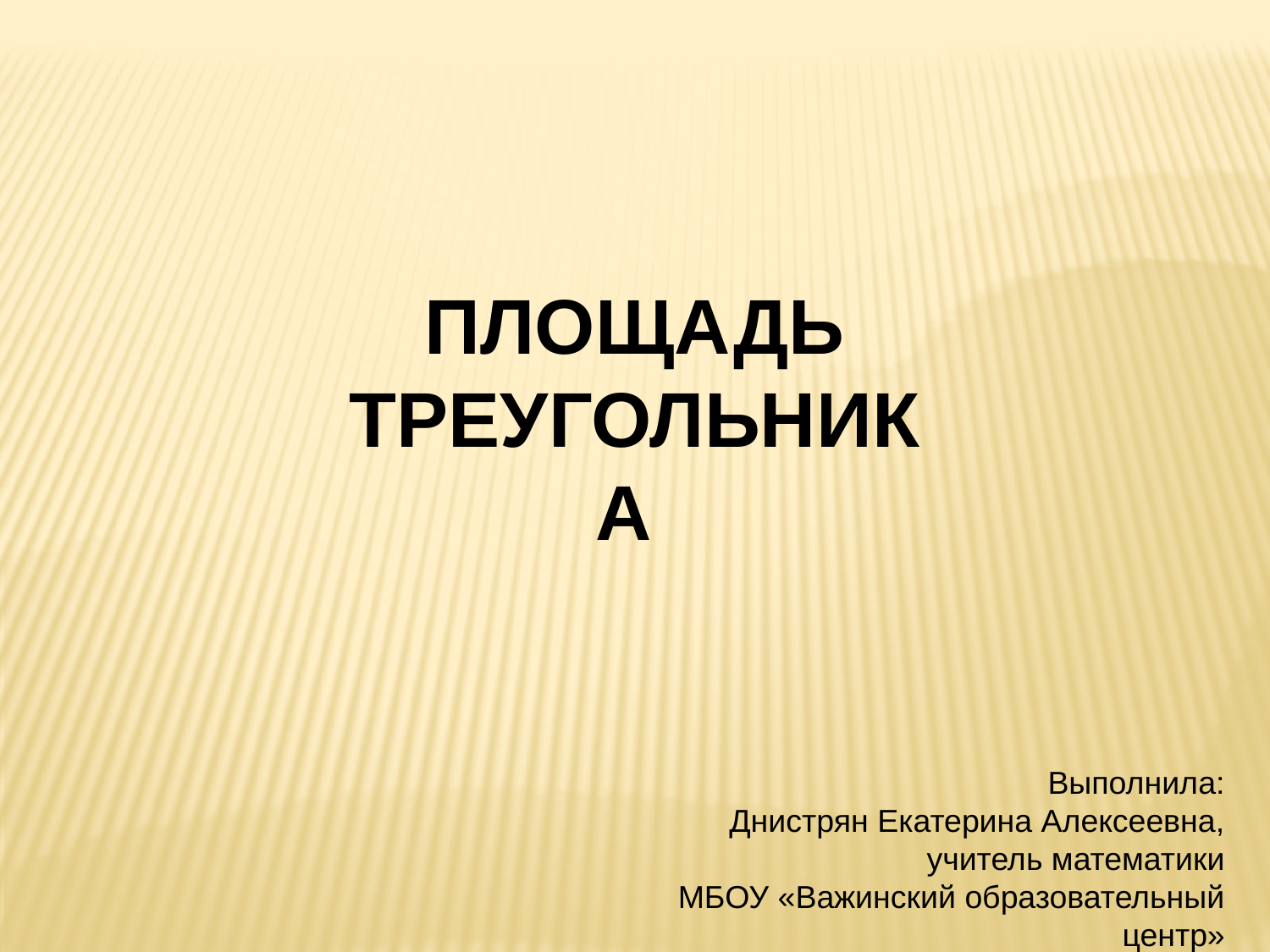

ПЛОЩАДЬ ТРЕУГОЛЬНИКА
Выполнила:
Днистрян Екатерина Алексеевна, учитель математики
МБОУ «Важинский образовательный центр»